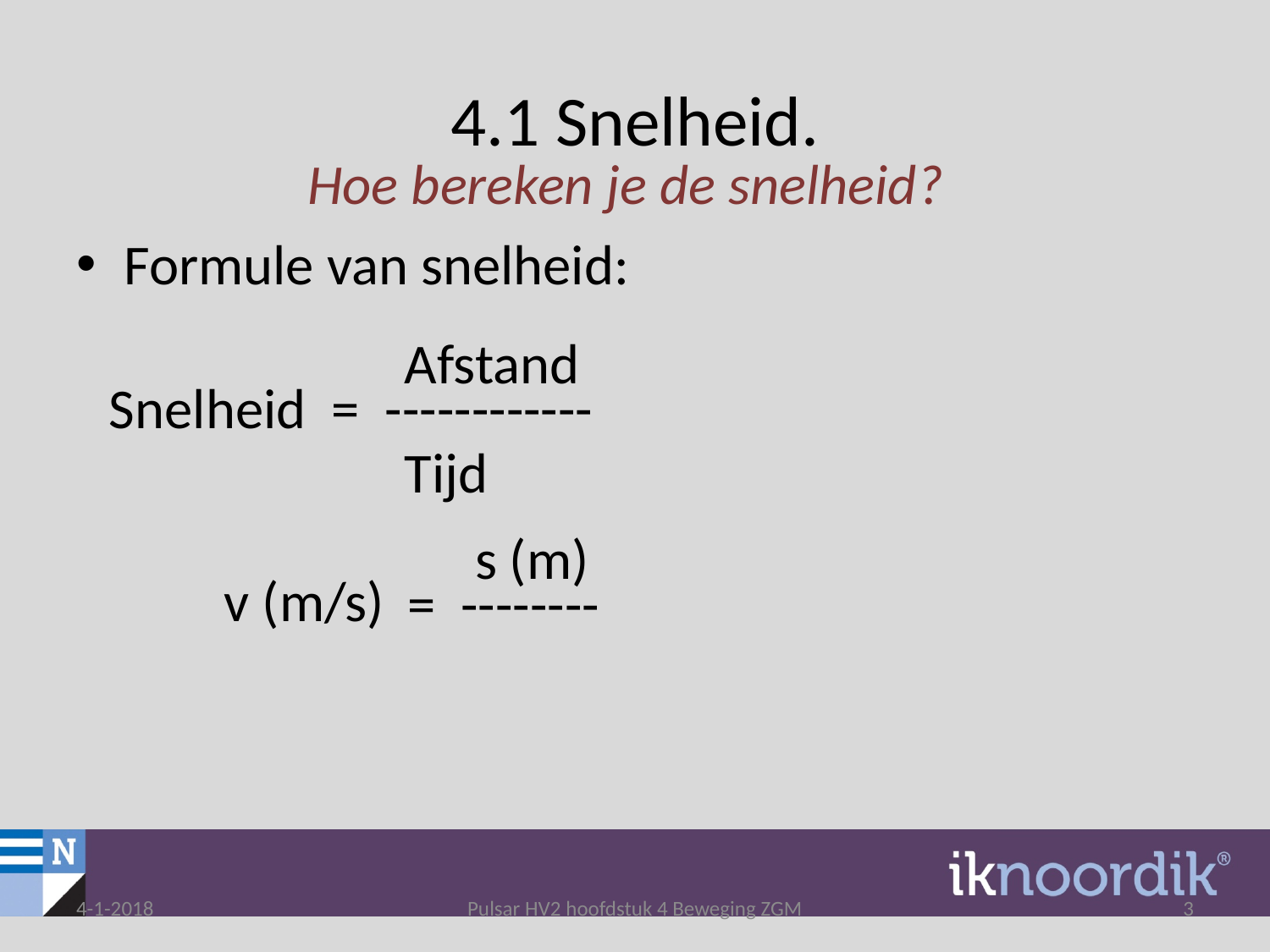

# 4.1 Snelheid.
Hoe bereken je de snelheid?
Formule van snelheid:

Afstand
=  ------------
Snelheid
Tijd
s (m)
v (m/s)
=  --------
4-1-2018
Pulsar HV2 hoofdstuk 4 Beweging ZGM
3